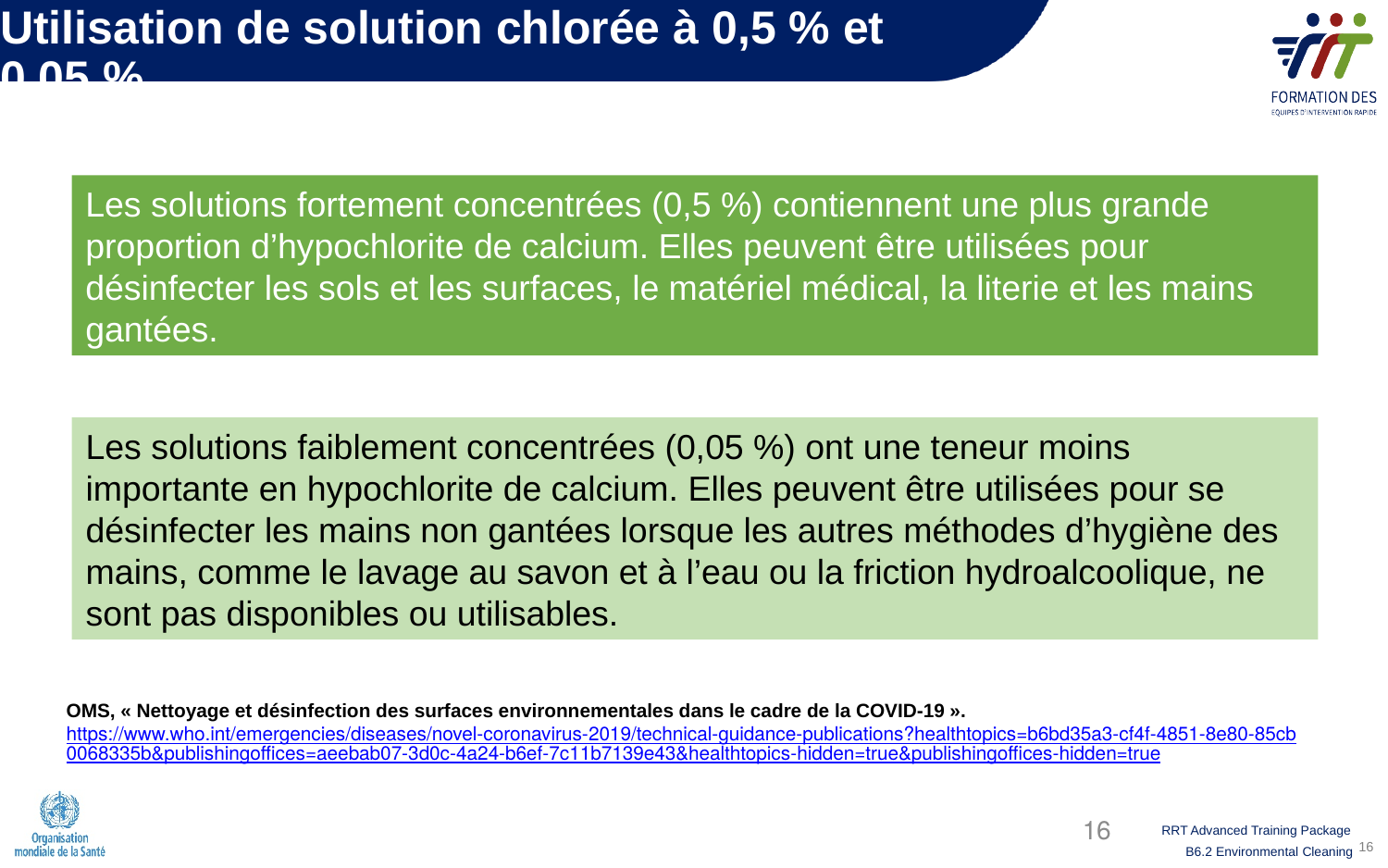

Utilisation de solution chlorée à 0,5 % et 0,05 %
Les solutions fortement concentrées (0,5 %) contiennent une plus grande proportion d’hypochlorite de calcium. Elles peuvent être utilisées pour désinfecter les sols et les surfaces, le matériel médical, la literie et les mains gantées.
Les solutions faiblement concentrées (0,05 %) ont une teneur moins importante en hypochlorite de calcium. Elles peuvent être utilisées pour se désinfecter les mains non gantées lorsque les autres méthodes d’hygiène des mains, comme le lavage au savon et à l’eau ou la friction hydroalcoolique, ne sont pas disponibles ou utilisables.
OMS, « Nettoyage et désinfection des surfaces environnementales dans le cadre de la COVID-19 ».
https://www.who.int/emergencies/diseases/novel-coronavirus-2019/technical-guidance-publications?healthtopics=b6bd35a3-cf4f-4851-8e80-85cb0068335b&publishingoffices=aeebab07-3d0c-4a24-b6ef-7c11b7139e43&healthtopics-hidden=true&publishingoffices-hidden=true

16